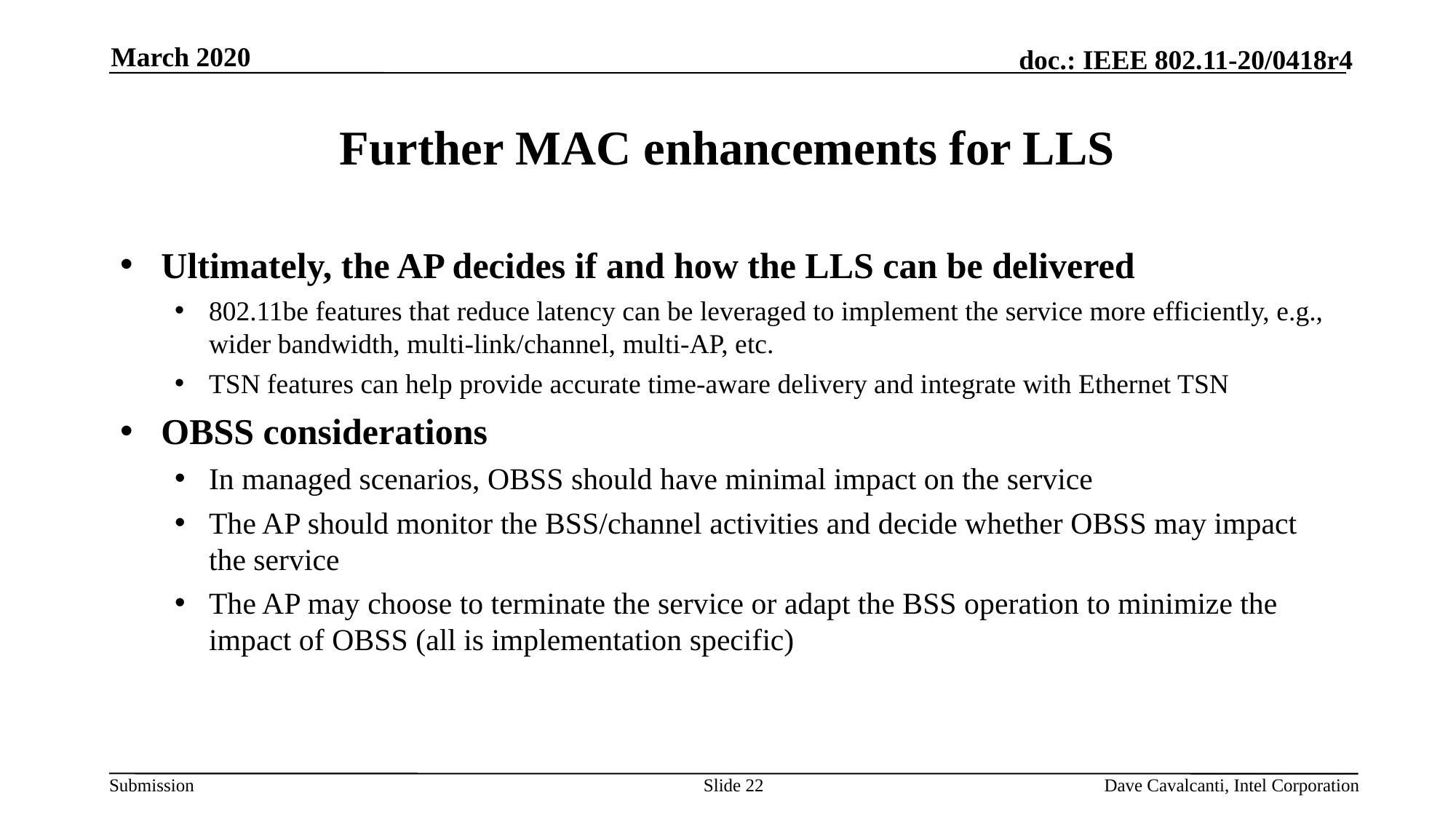

March 2020
# Further MAC enhancements for LLS
Ultimately, the AP decides if and how the LLS can be delivered
802.11be features that reduce latency can be leveraged to implement the service more efficiently, e.g., wider bandwidth, multi-link/channel, multi-AP, etc.
TSN features can help provide accurate time-aware delivery and integrate with Ethernet TSN
OBSS considerations
In managed scenarios, OBSS should have minimal impact on the service
The AP should monitor the BSS/channel activities and decide whether OBSS may impact the service
The AP may choose to terminate the service or adapt the BSS operation to minimize the impact of OBSS (all is implementation specific)
Slide 22
Dave Cavalcanti, Intel Corporation